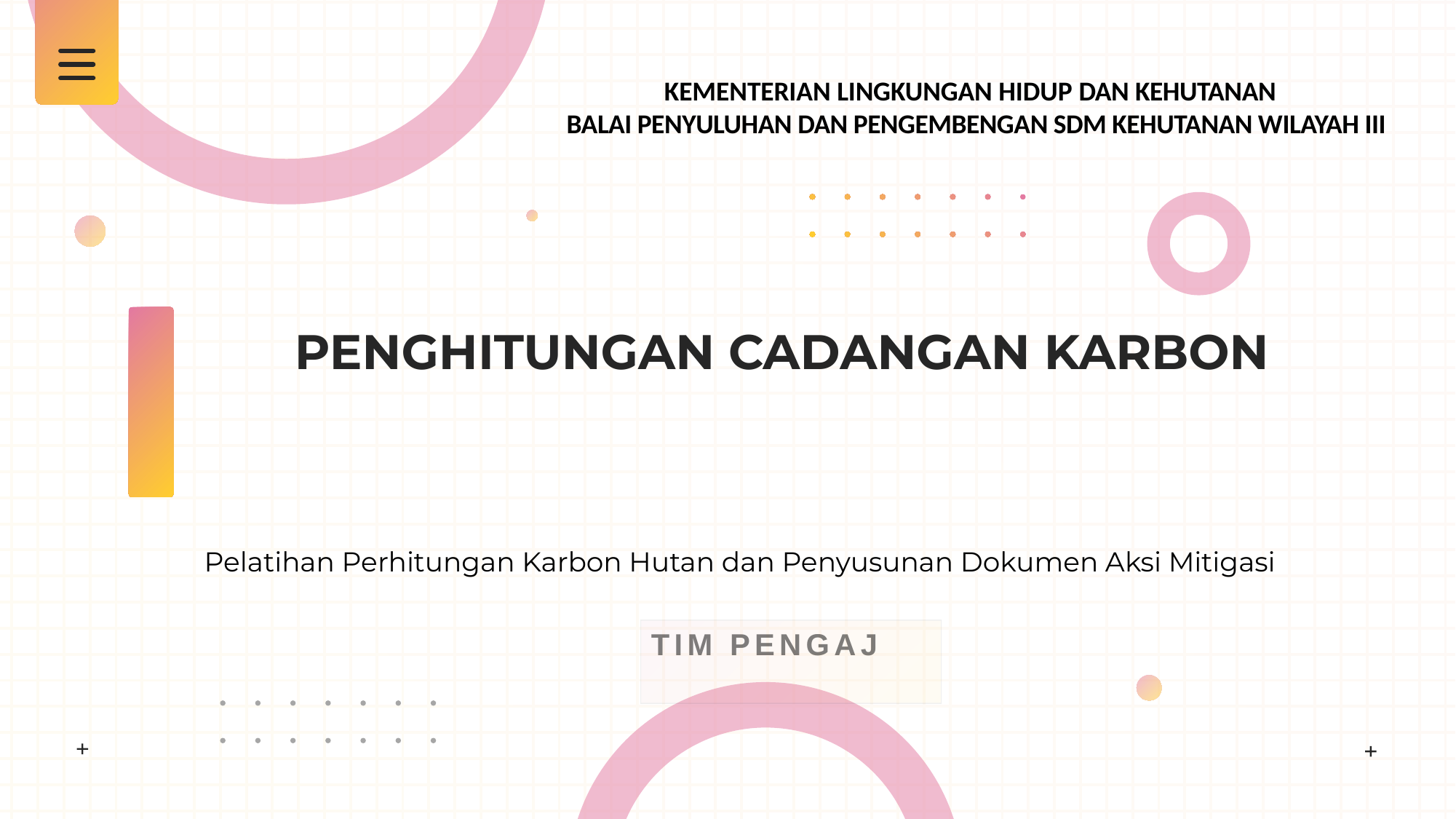

KEMENTERIAN LINGKUNGAN HIDUP DAN KEHUTANAN
BALAI PENYULUHAN DAN PENGEMBENGAN SDM KEHUTANAN WILAYAH III

PENGHITUNGAN CADANGAN KARBON
Pelatihan Perhitungan Karbon Hutan dan Penyusunan Dokumen Aksi Mitigasi
TIM PENGAJAR